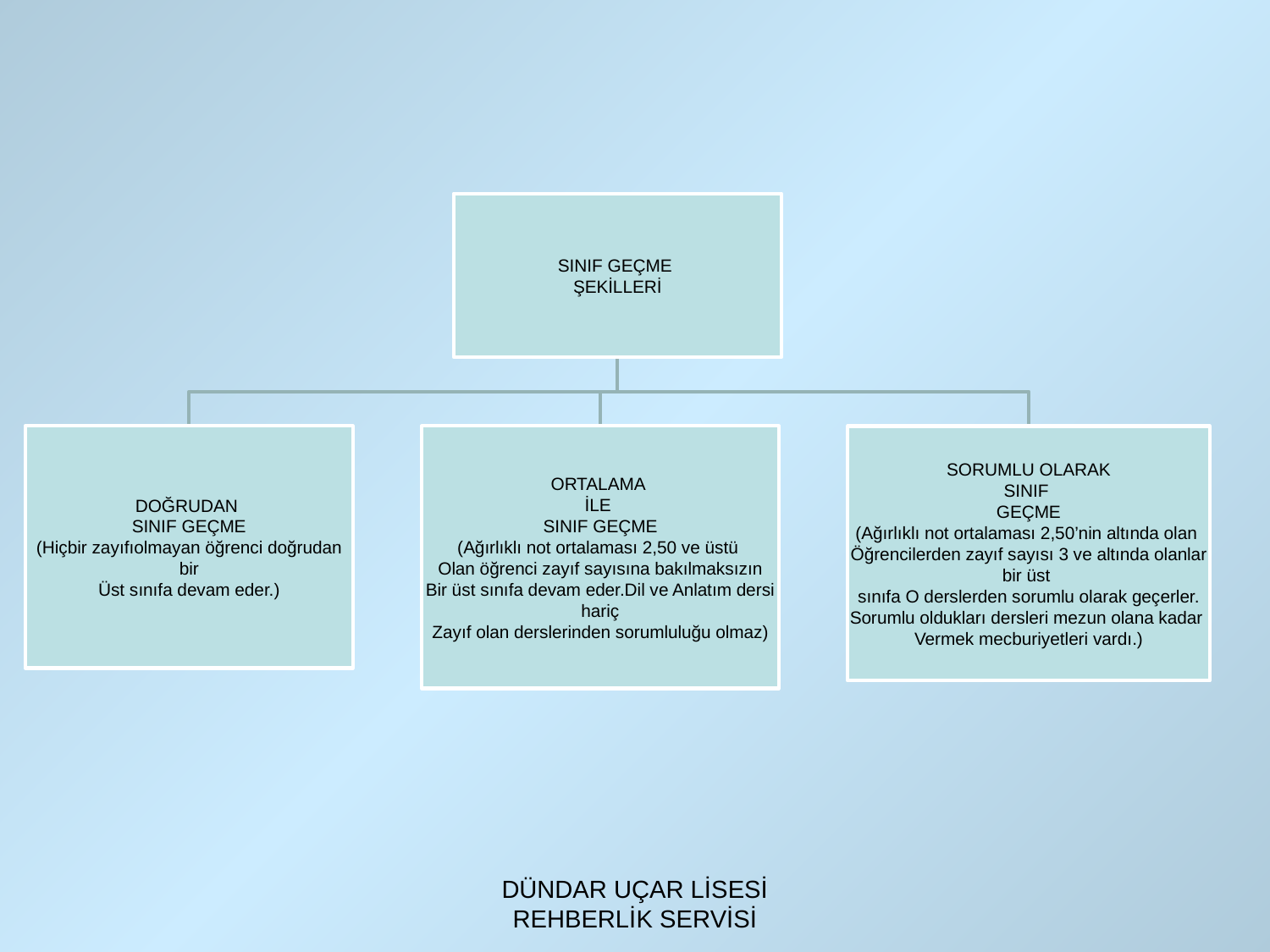

SINIF GEÇME
ŞEKİLLERİ
DOĞRUDAN
SINIF GEÇME
(Hiçbir zayıfıolmayan öğrenci doğrudan bir
Üst sınıfa devam eder.)
ORTALAMA
İLE
SINIF GEÇME
(Ağırlıklı not ortalaması 2,50 ve üstü
Olan öğrenci zayıf sayısına bakılmaksızın
Bir üst sınıfa devam eder.Dil ve Anlatım dersi hariç
Zayıf olan derslerinden sorumluluğu olmaz)
SORUMLU OLARAK
SINIF
GEÇME
(Ağırlıklı not ortalaması 2,50’nin altında olan
Öğrencilerden zayıf sayısı 3 ve altında olanlar bir üst
sınıfa O derslerden sorumlu olarak geçerler.
Sorumlu oldukları dersleri mezun olana kadar
Vermek mecburiyetleri vardı.)
DÜNDAR UÇAR LİSESİ REHBERLİK SERVİSİ